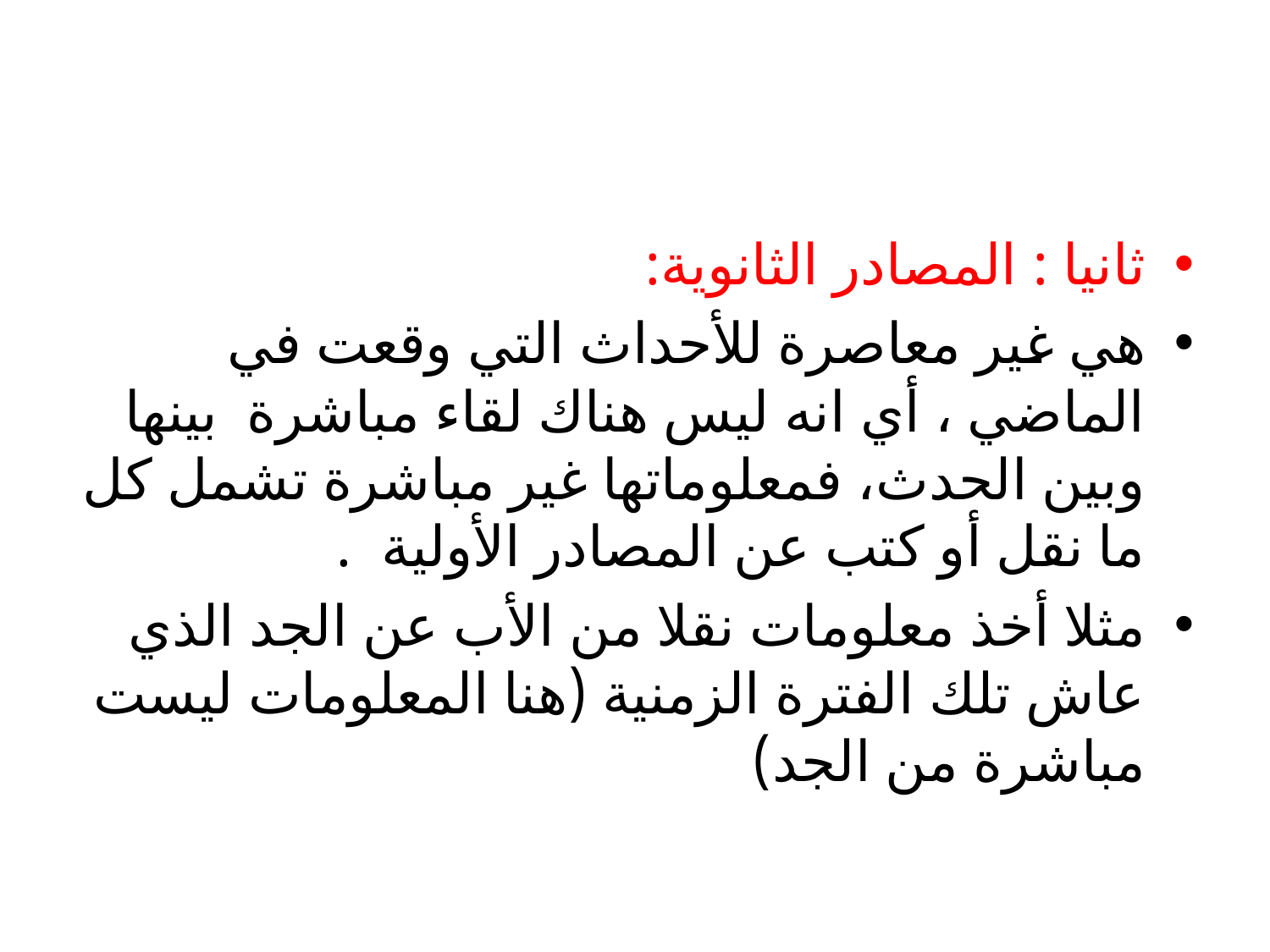

ثانيا : المصادر الثانوية:
هي غير معاصرة للأحداث التي وقعت في الماضي ، أي انه ليس هناك لقاء مباشرة  بينها وبين الحدث، فمعلوماتها غير مباشرة تشمل كل ما نقل أو كتب عن المصادر الأولية  .
مثلا أخذ معلومات نقلا من الأب عن الجد الذي عاش تلك الفترة الزمنية (هنا المعلومات ليست مباشرة من الجد)